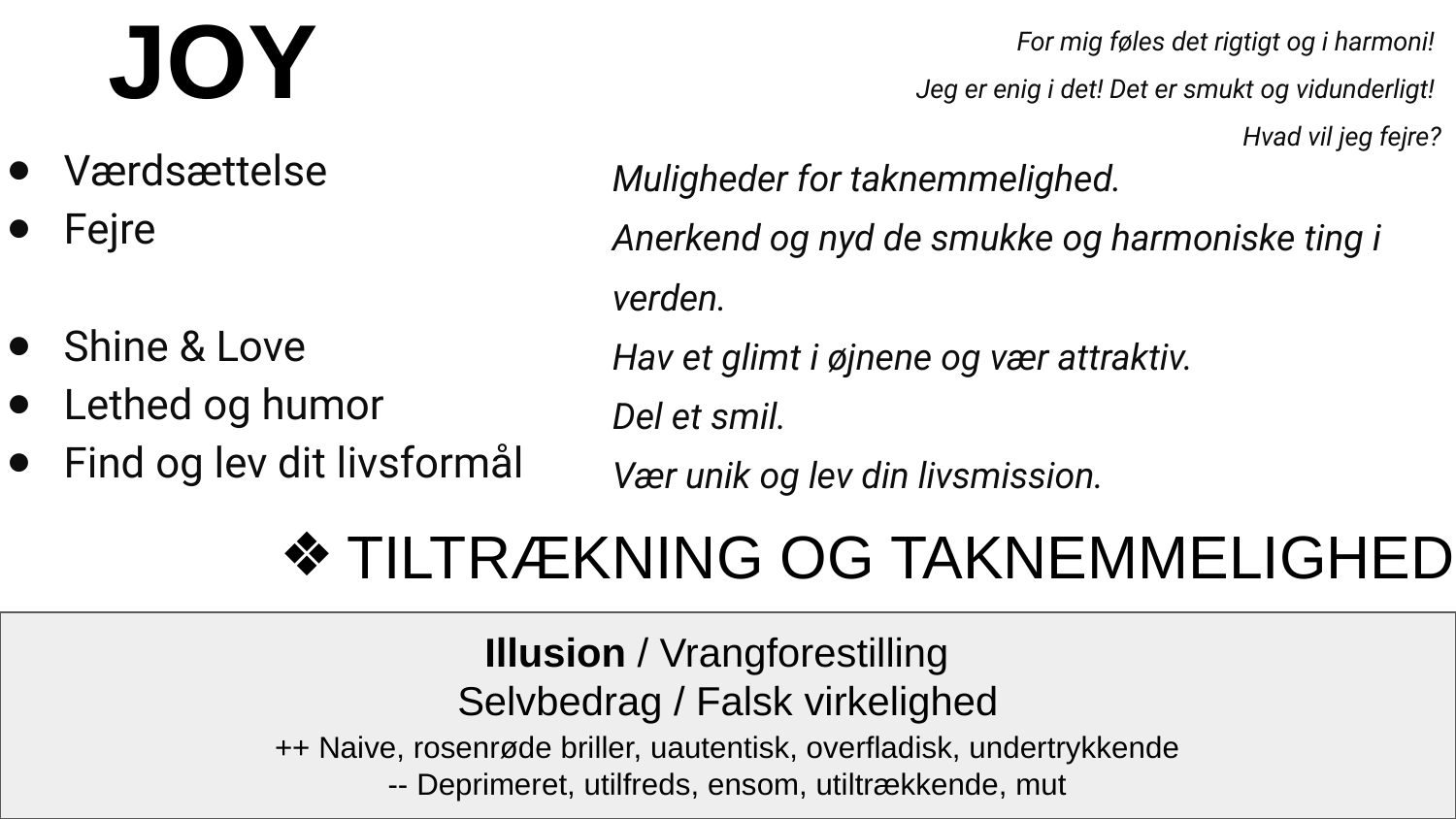

JOY
For mig føles det rigtigt og i harmoni!
Jeg er enig i det! Det er smukt og vidunderligt!
Hvad vil jeg fejre?
Værdsættelse
Fejre
Shine & Love
Lethed og humor
Find og lev dit livsformål
Muligheder for taknemmelighed.
Anerkend og nyd de smukke og harmoniske ting i verden.
Hav et glimt i øjnene og vær attraktiv.
Del et smil.
Vær unik og lev din livsmission.
# TILTRÆKNING OG TAKNEMMELIGHED

Illusion / Vrangforestilling
Selvbedrag / Falsk virkelighed
++ Naive, rosenrøde briller, uautentisk, overfladisk, undertrykkende
-- Deprimeret, utilfreds, ensom, utiltrækkende, mut